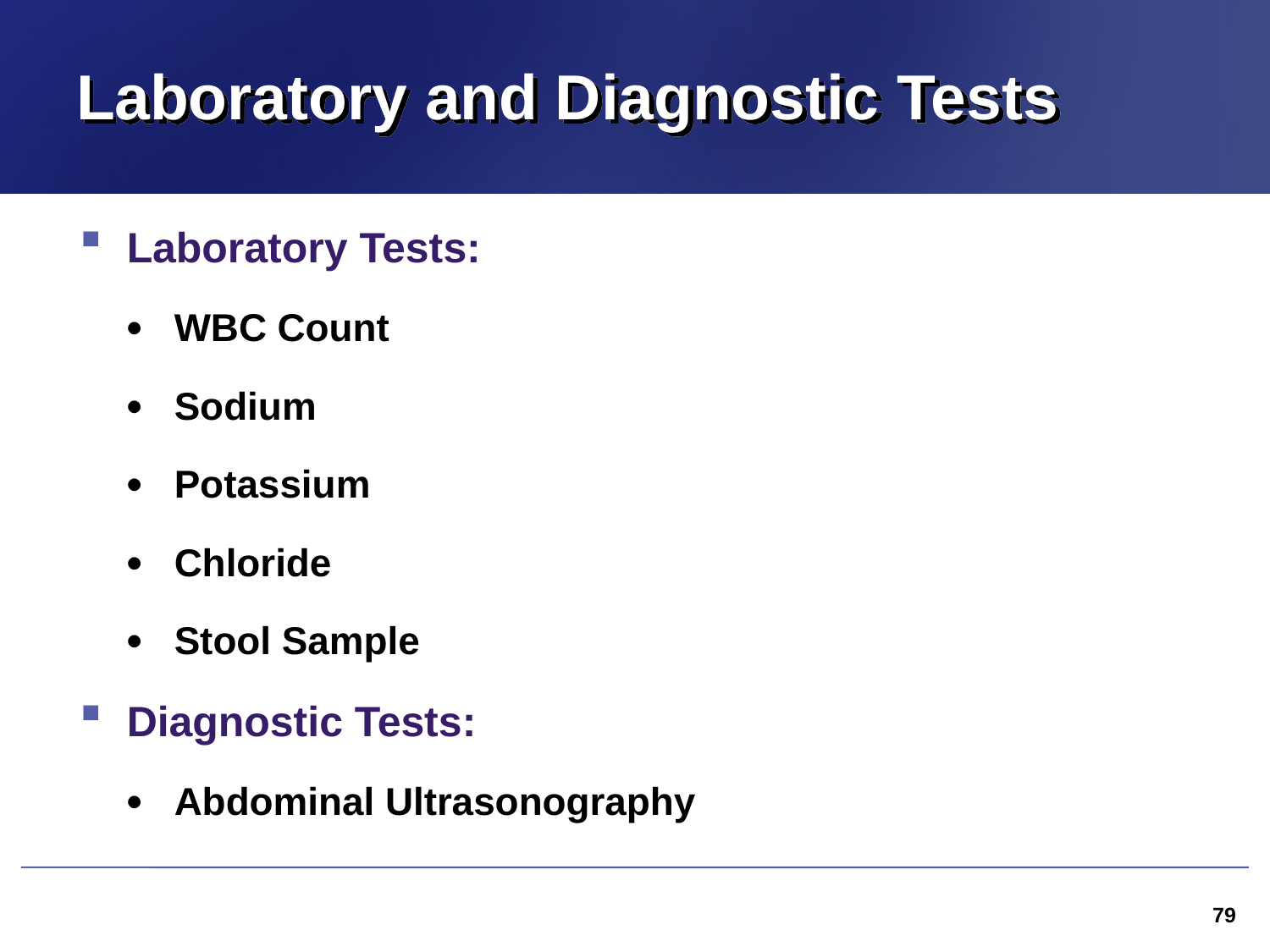

# Laboratory and Diagnostic Tests
Laboratory Tests:
WBC Count
Sodium
Potassium
Chloride
Stool Sample
Diagnostic Tests:
Abdominal Ultrasonography
79